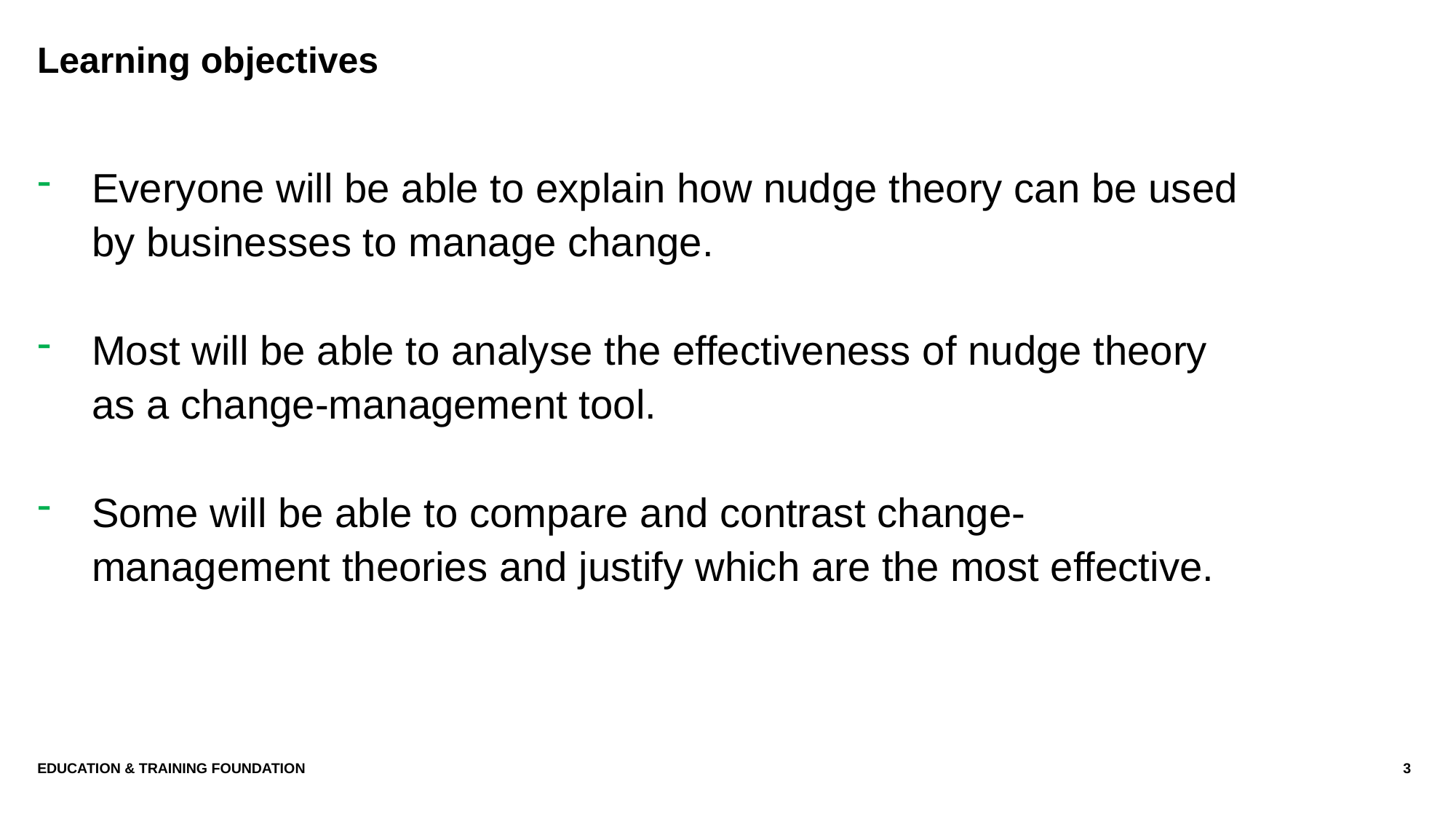

# Learning objectives
Everyone will be able to explain how nudge theory can be used by businesses to manage change.

Most will be able to analyse the effectiveness of nudge theory as a change-management tool.

Some will be able to compare and contrast change-management theories and justify which are the most effective.
Education & Training Foundation
3